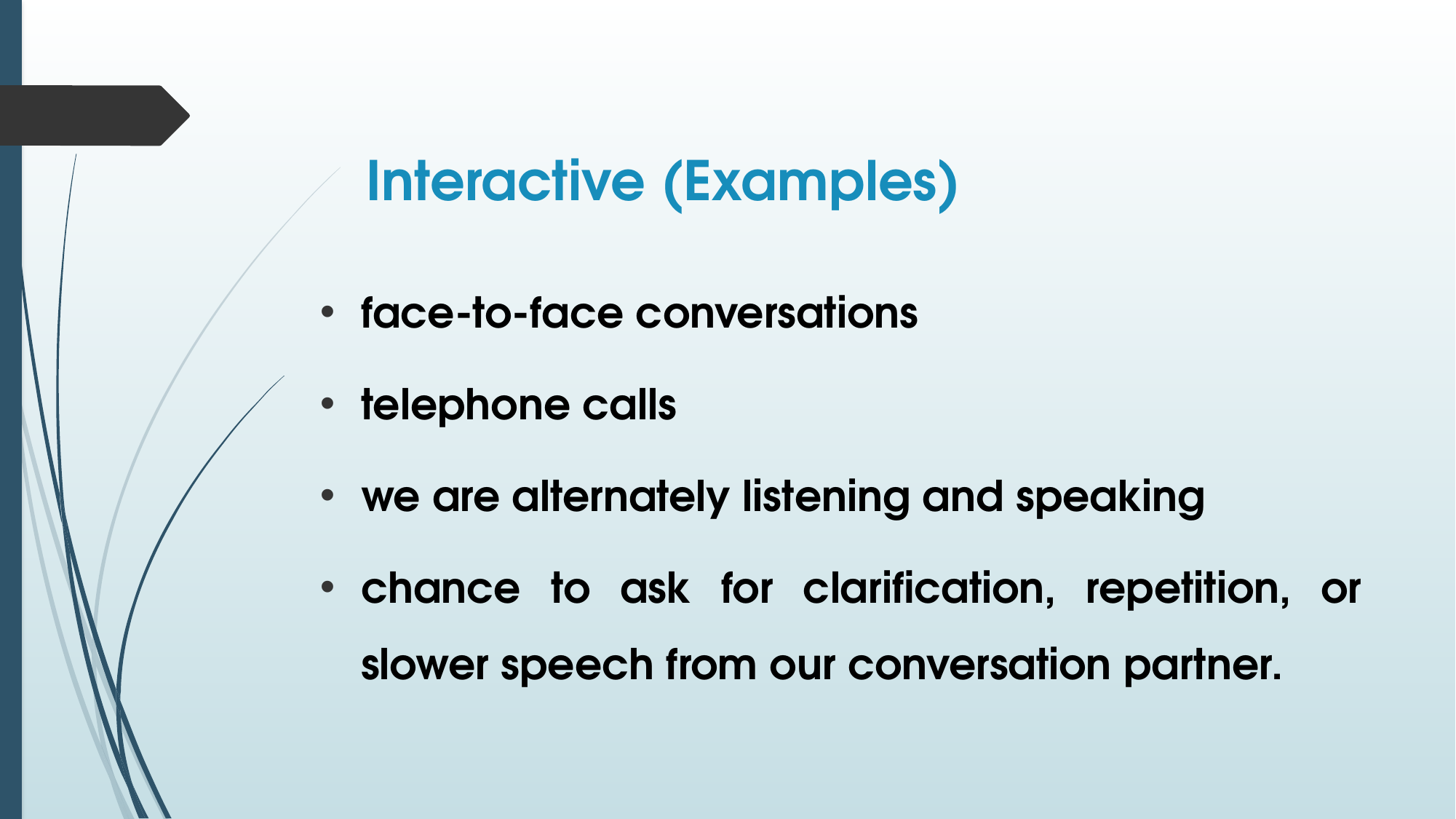

# Interactive (Examples)
face-to-face conversations
telephone calls
we are alternately listening and speaking
chance to ask for clarification, repetition, or slower speech from our conversation partner.